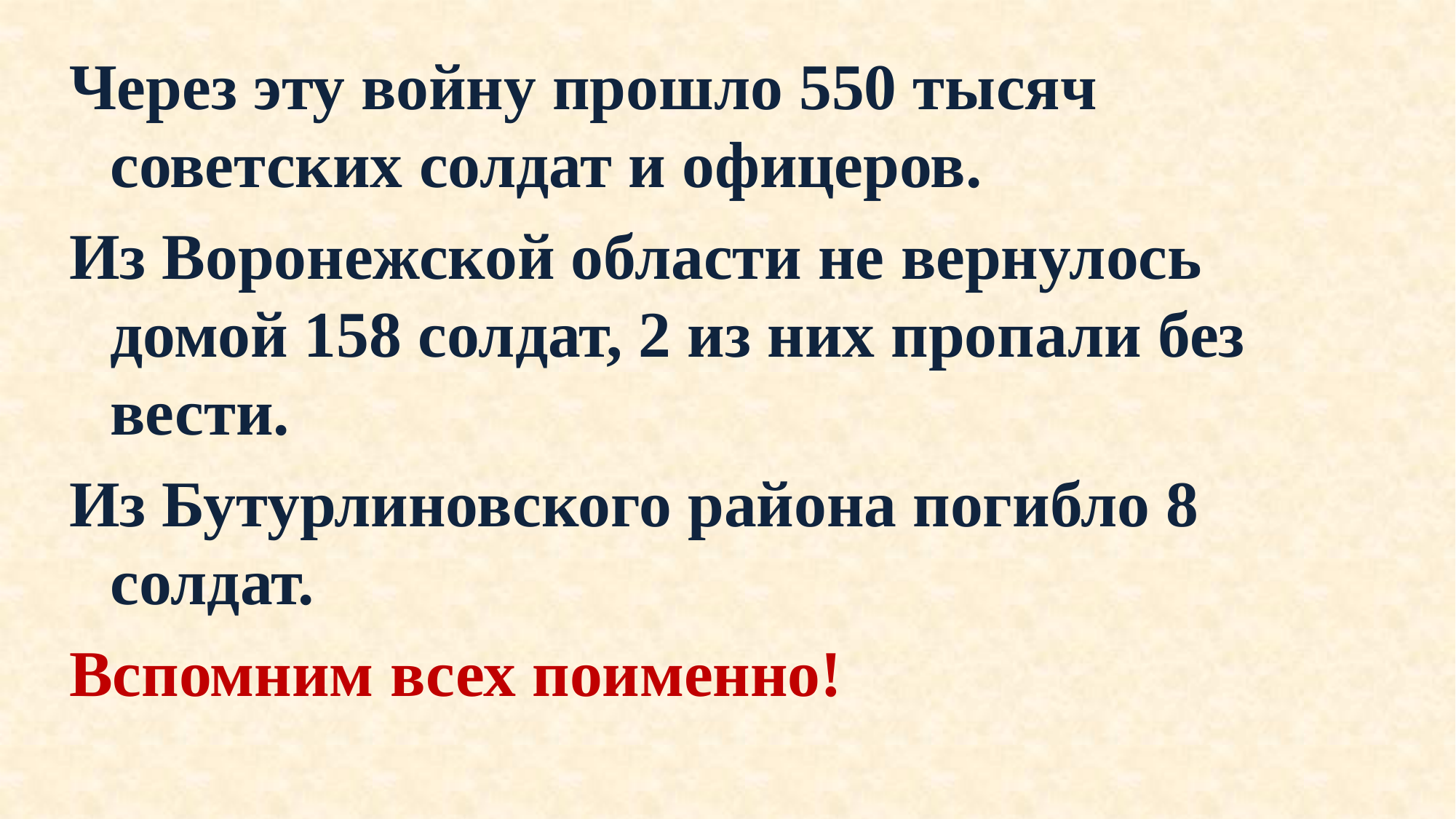

Через эту войну прошло 550 тысяч советских солдат и офицеров.
Из Воронежской области не вернулось домой 158 солдат, 2 из них пропали без вести.
Из Бутурлиновского района погибло 8 солдат.
Вспомним всех поименно!